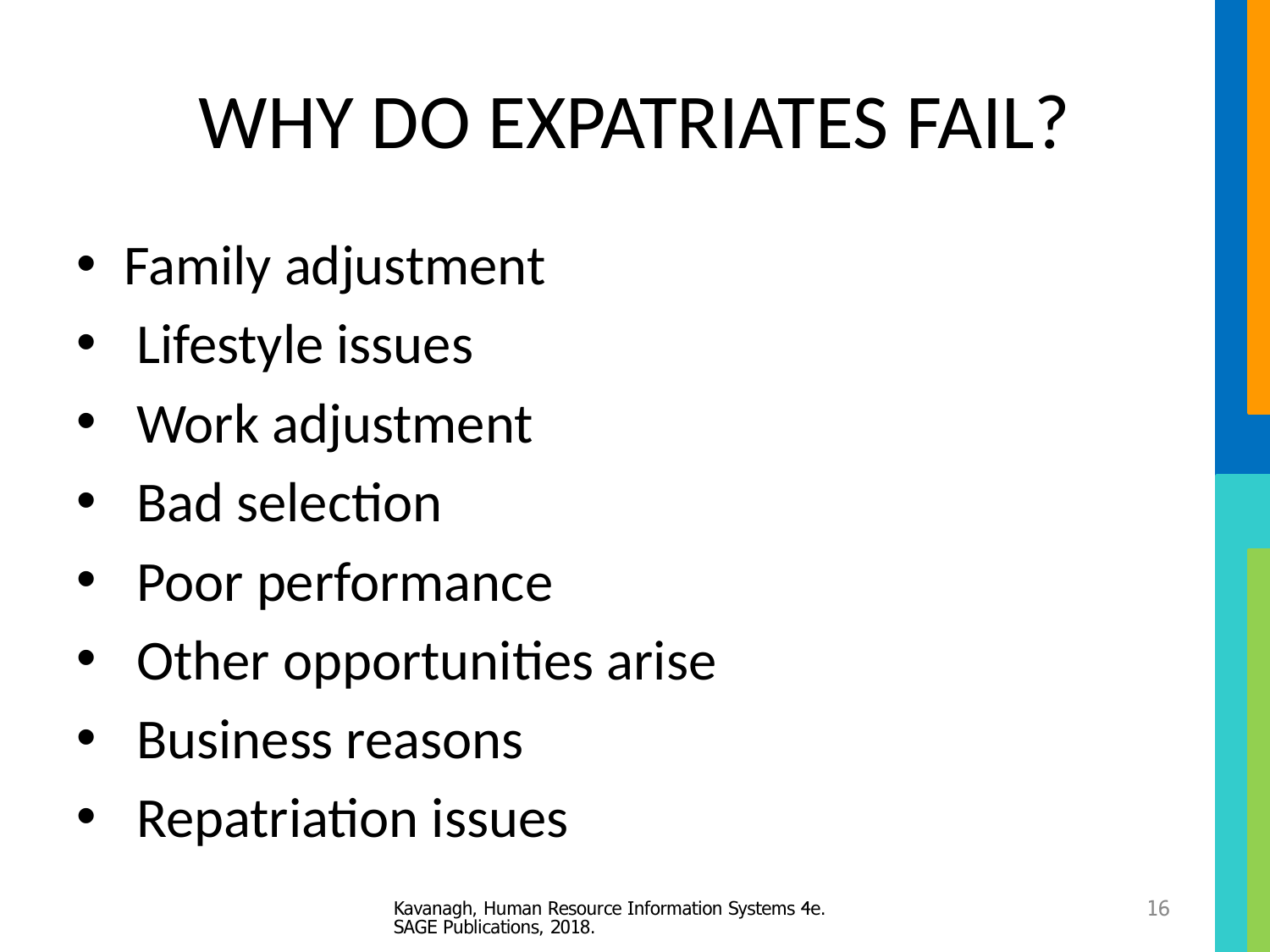

# WHY DO EXPATRIATES FAIL?
Family adjustment
 Lifestyle issues
 Work adjustment
 Bad selection
 Poor performance
 Other opportunities arise
 Business reasons
 Repatriation issues
Kavanagh, Human Resource Information Systems 4e. SAGE Publications, 2018.
16